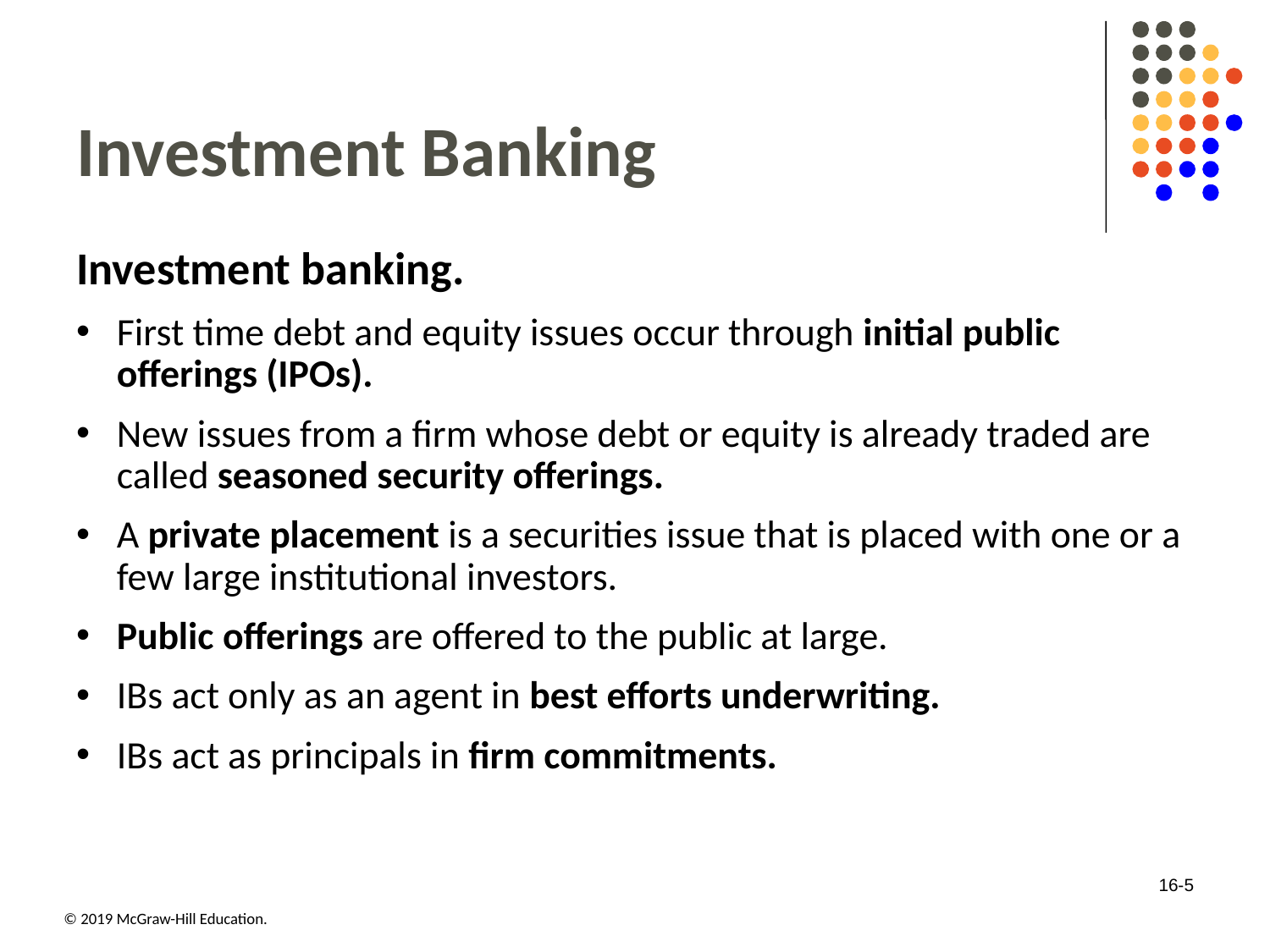

# Investment Banking
Investment banking.
First time debt and equity issues occur through initial public offerings (IPOs).
New issues from a firm whose debt or equity is already traded are called seasoned security offerings.
A private placement is a securities issue that is placed with one or a few large institutional investors.
Public offerings are offered to the public at large.
IBs act only as an agent in best efforts underwriting.
IBs act as principals in firm commitments.
16-5